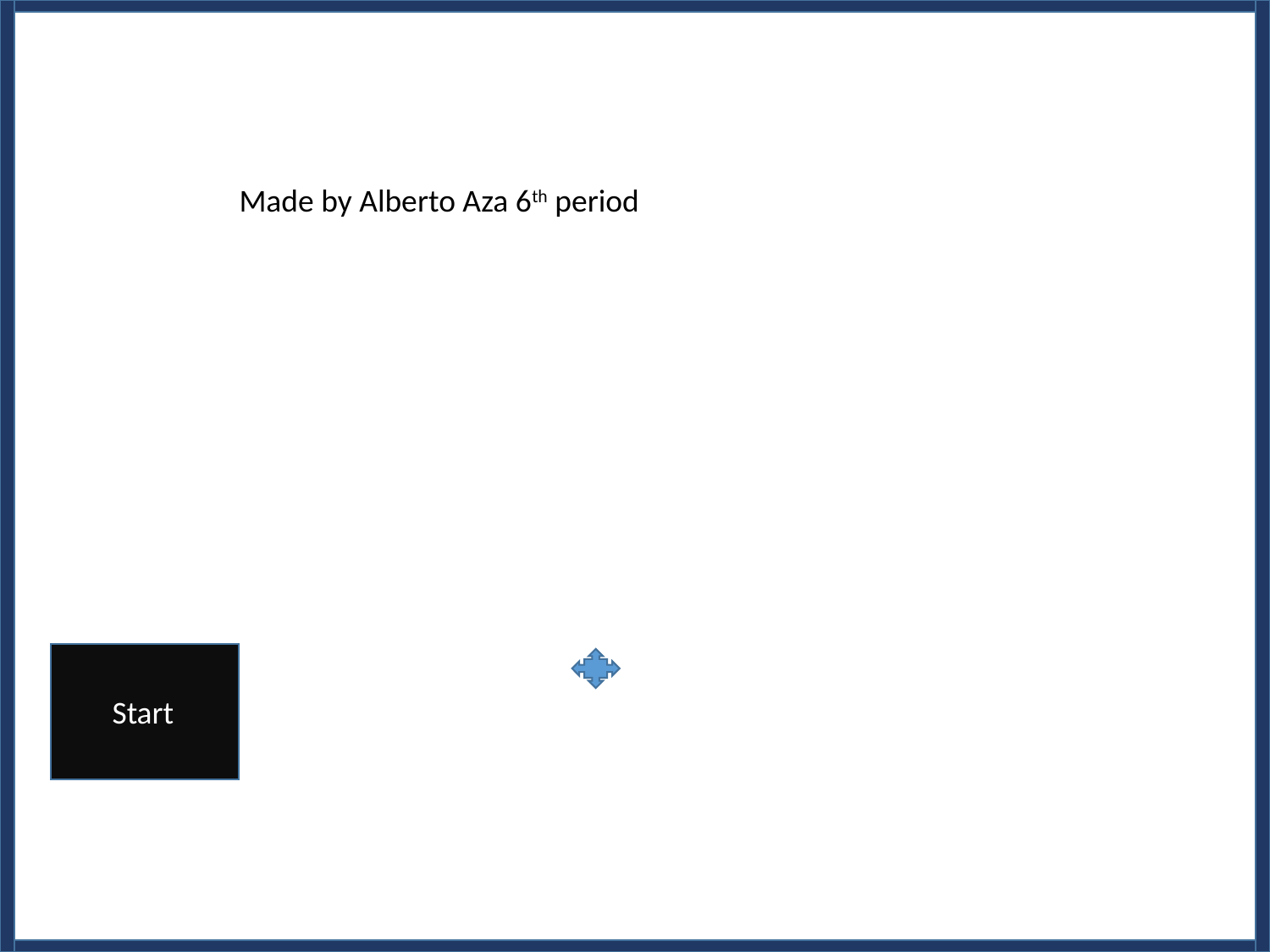

Made by Alberto Aza 6th period

Start